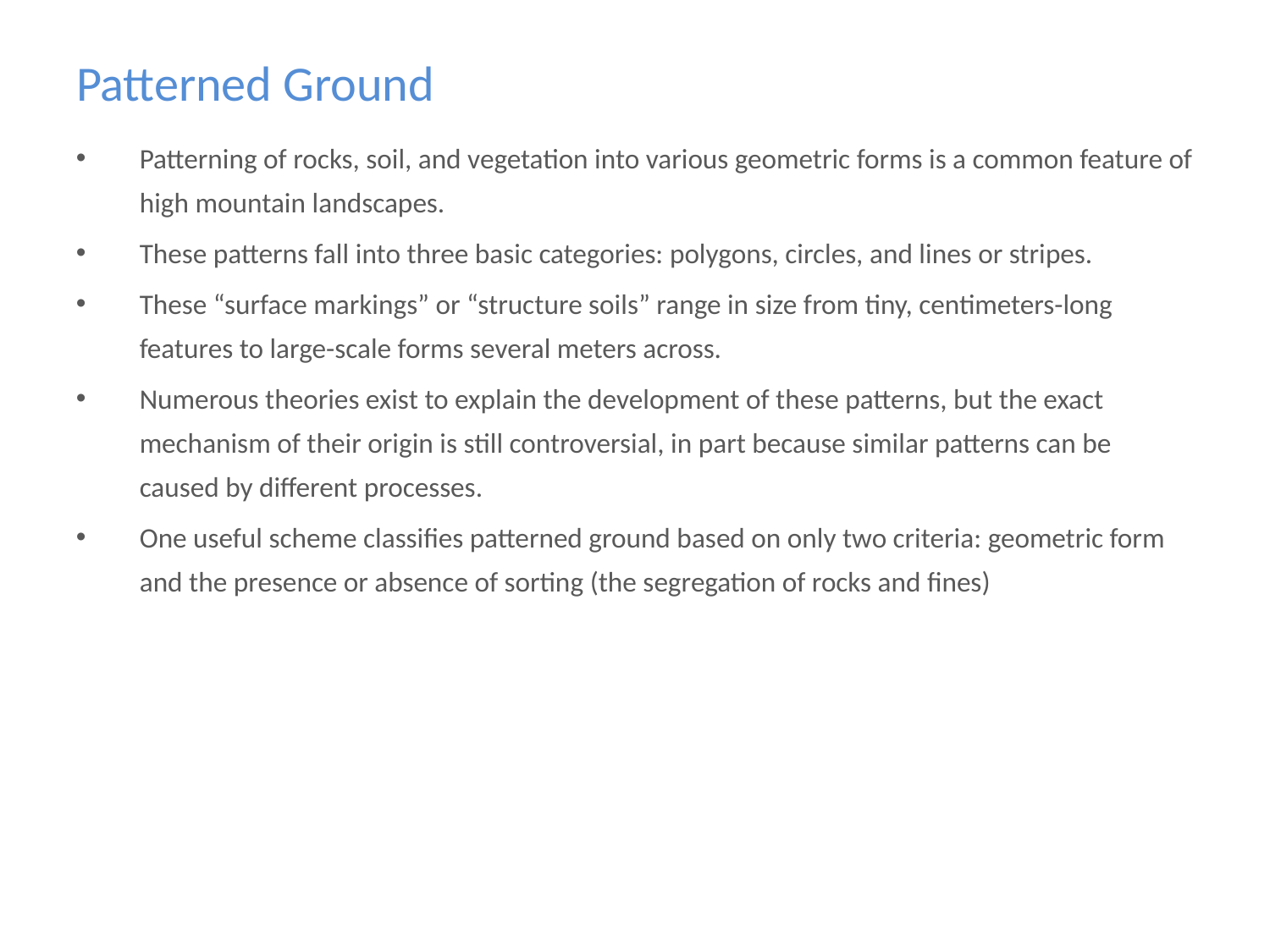

# Patterned Ground

Patterning of rocks, soil, and vegetation into various geometric forms is a common feature of high mountain landscapes.
These patterns fall into three basic categories: polygons, circles, and lines or stripes.
These “surface markings” or “structure soils” range in size from tiny, centimeters-long features to large-scale forms several meters across.
Numerous theories exist to explain the development of these patterns, but the exact mechanism of their origin is still controversial, in part because similar patterns can be caused by different processes.
One useful scheme classifies patterned ground based on only two criteria: geometric form and the presence or absence of sorting (the segregation of rocks and fines)